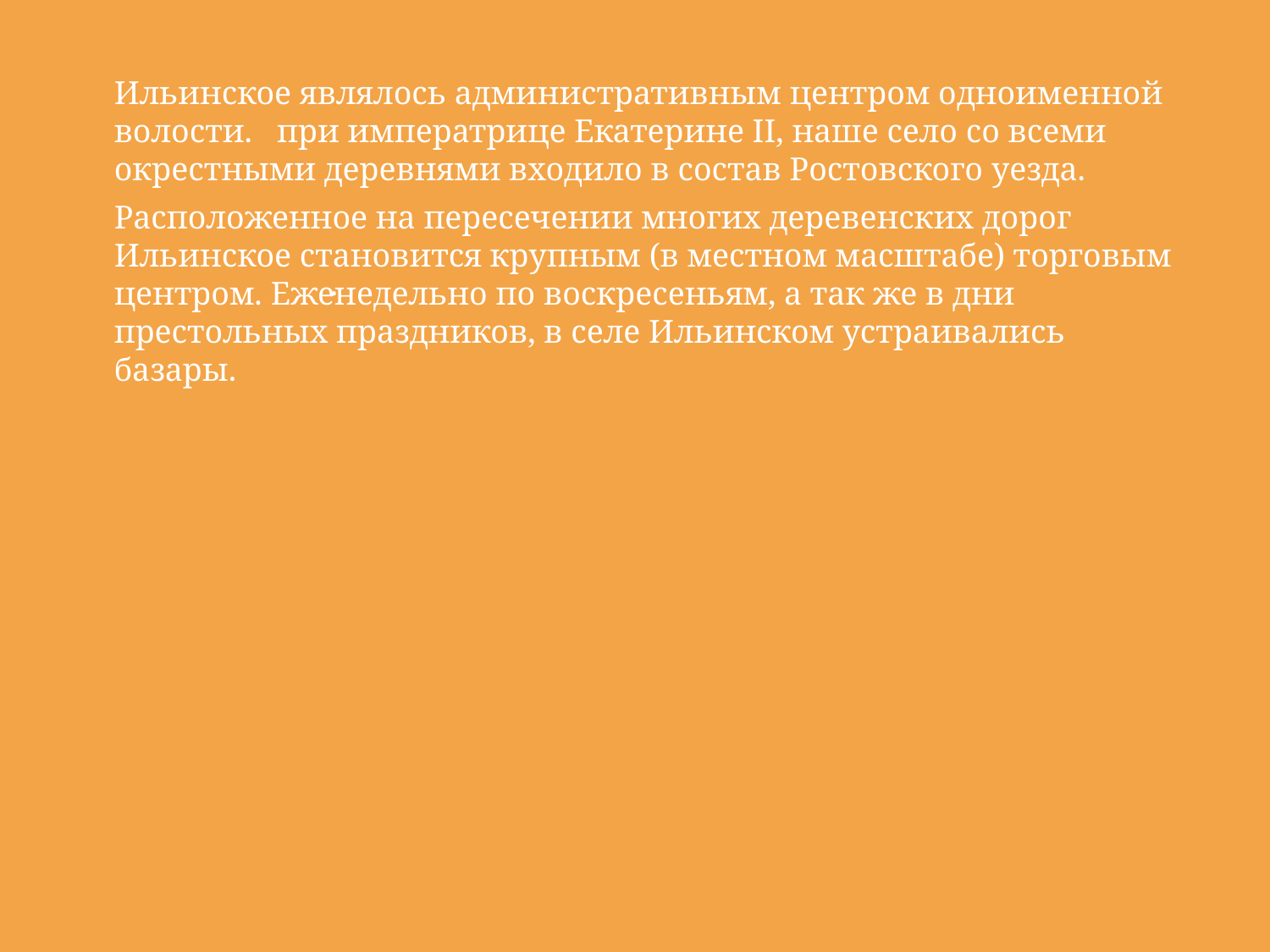

Ильинское являлось административным центром одноименной волости.   при императрице Екатерине II, наше село со всеми окрестными деревнями входило в состав Ростовского уезда.
Расположенное на пересечении многих деревенских дорог Ильинское становится крупным (в местном масштабе) торговым центром. Еженедельно по воскресеньям, а так же в дни престольных праздников, в селе Ильинском устраивались базары.

.